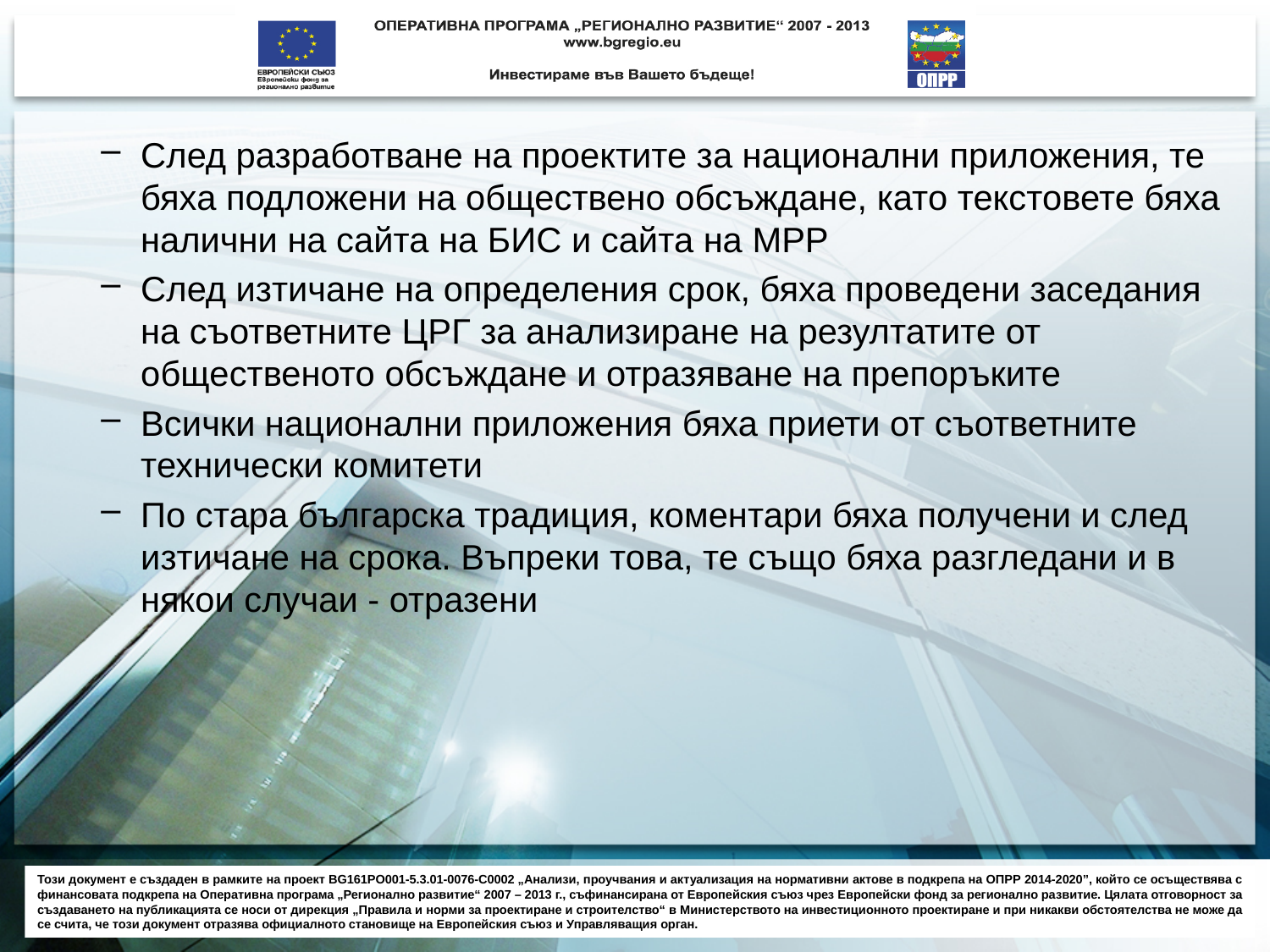

След разработване на проектите за национални приложения, те бяха подложени на обществено обсъждане, като текстовете бяха налични на сайта на БИС и сайта на МРР
След изтичане на определения срок, бяха проведени заседания на съответните ЦРГ за анализиране на резултатите от общественото обсъждане и отразяване на препоръките
Всички национални приложения бяха приети от съответните технически комитети
По стара българска традиция, коментари бяха получени и след изтичане на срока. Въпреки това, те също бяха разгледани и в някои случаи - отразени